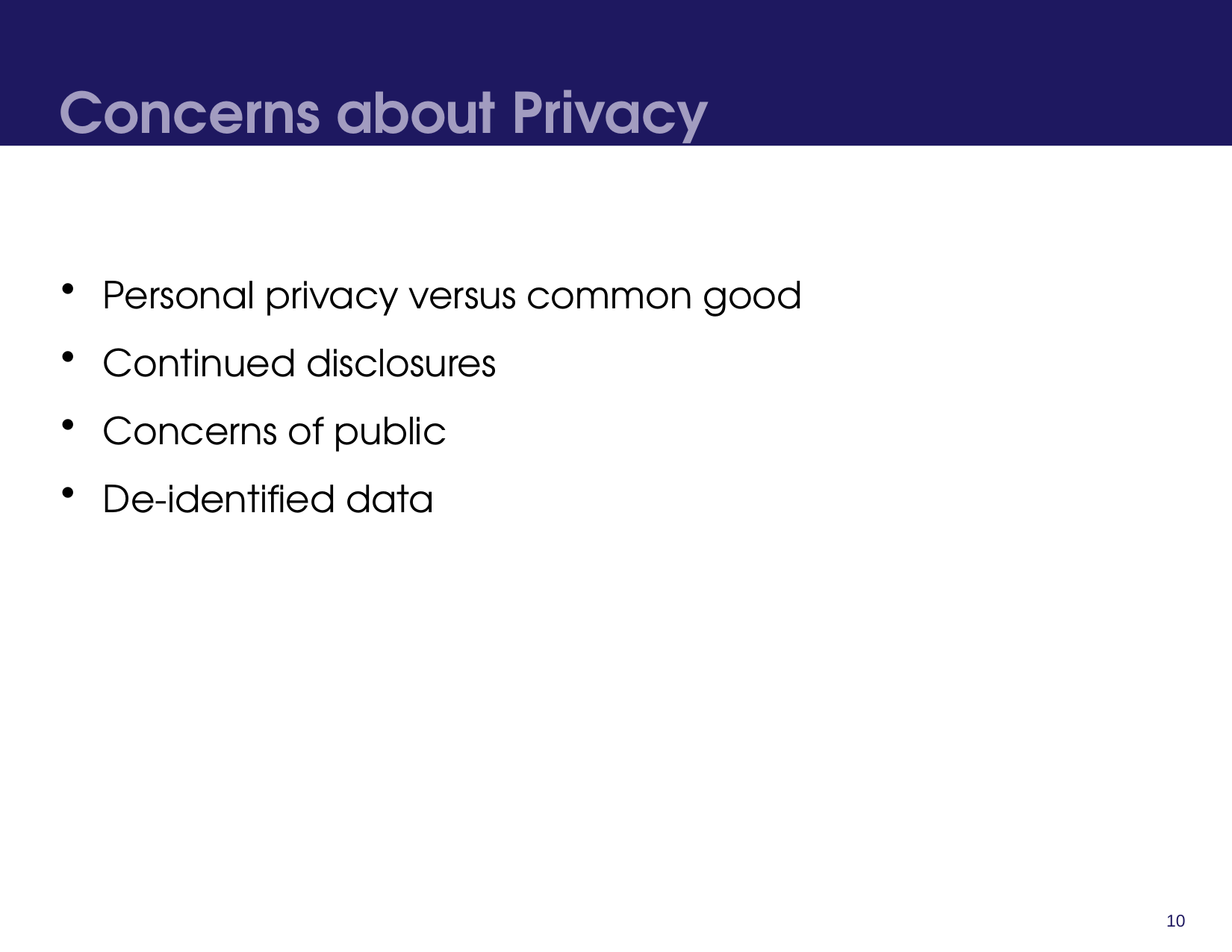

# Concerns about Privacy
Personal privacy versus common good
Continued disclosures
Concerns of public
De-identified data
10